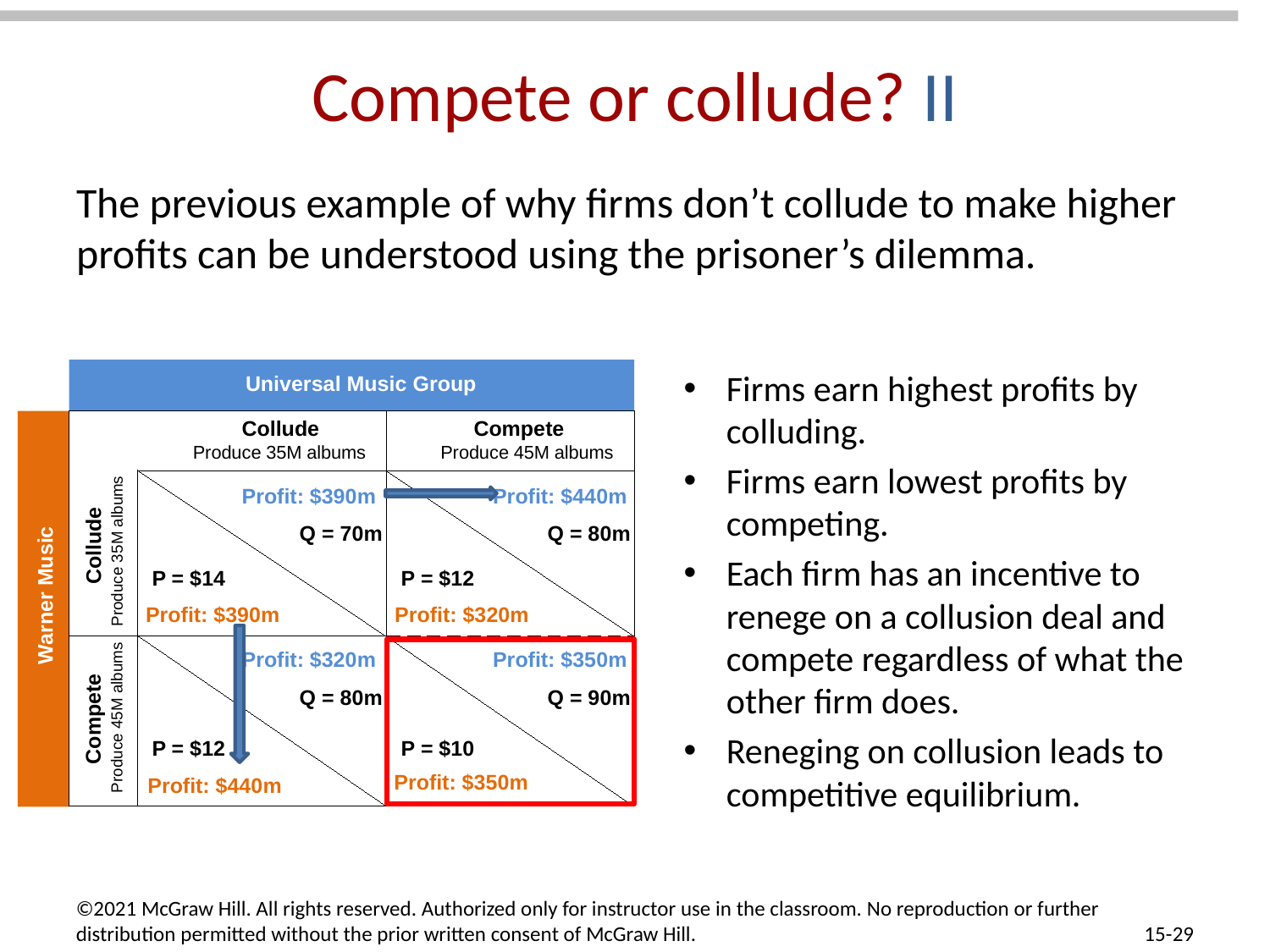

# Compete or collude? II
The previous example of why firms don’t collude to make higher profits can be understood using the prisoner’s dilemma.

Firms earn highest profits by colluding.
Firms earn lowest profits by competing.
Each firm has an incentive to renege on a collusion deal and compete regardless of what the other firm does.
Reneging on collusion leads to competitive equilibrium.
Universal Music Group

Collude
Compete
Produce 35M albums
Produce 45M albums

Profit: $390m
Profit: $440m

Q = 70m
Q = 80m
Collude
Produce 35M albums
P = $14
P = $12
Warner Music
Profit: $390m
Profit: $320m

Profit: $320m
Profit: $350m
Profit: $350m

Q = 80m
Q = 90m

Compete
Produce 45M albums

P = $12
P = $10

Profit: $440m